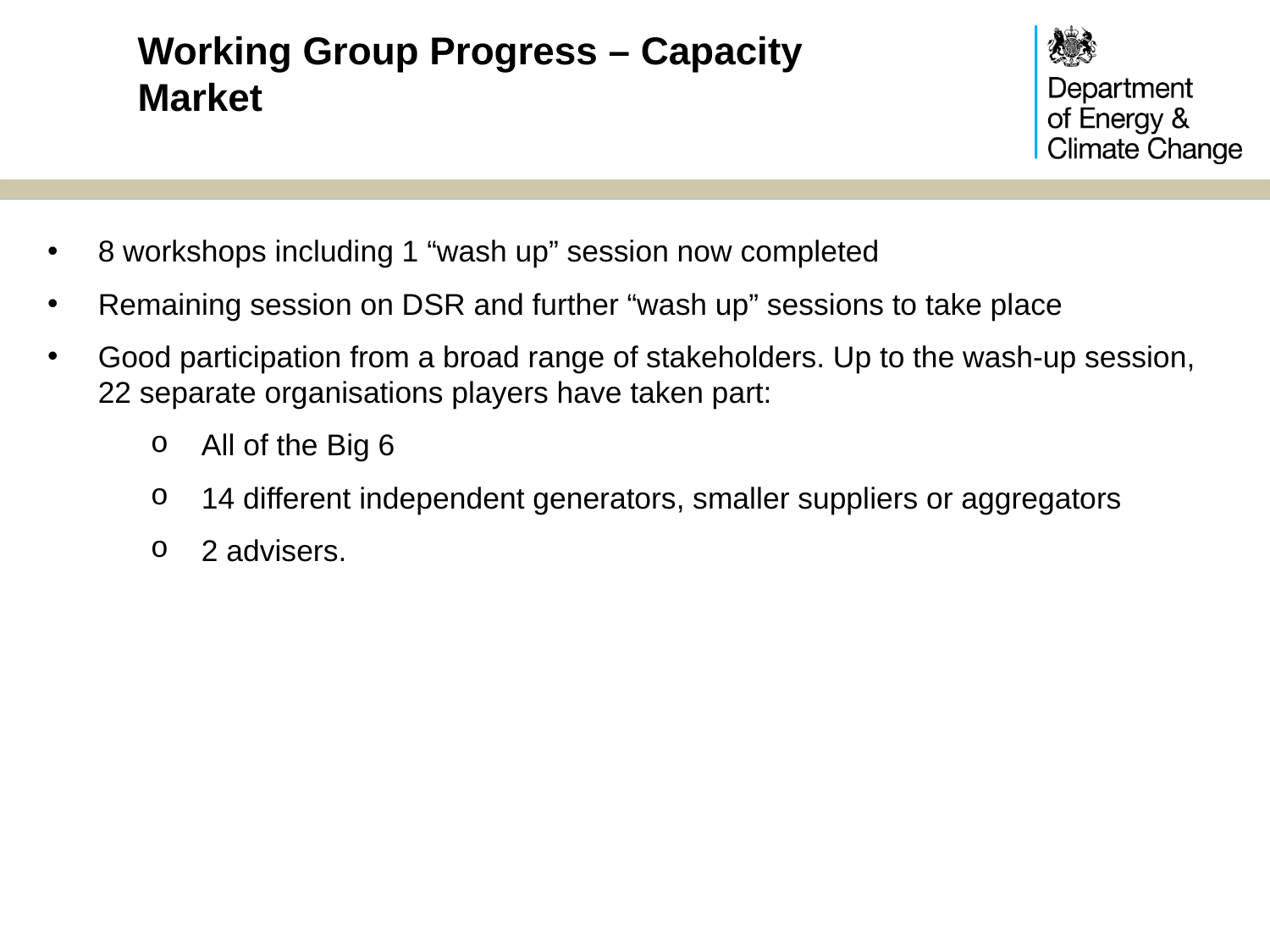

# Working Group Progress – Capacity Market
8 workshops including 1 “wash up” session now completed
Remaining session on DSR and further “wash up” sessions to take place
Good participation from a broad range of stakeholders. Up to the wash-up session, 22 separate organisations players have taken part:
All of the Big 6
14 different independent generators, smaller suppliers or aggregators
2 advisers.